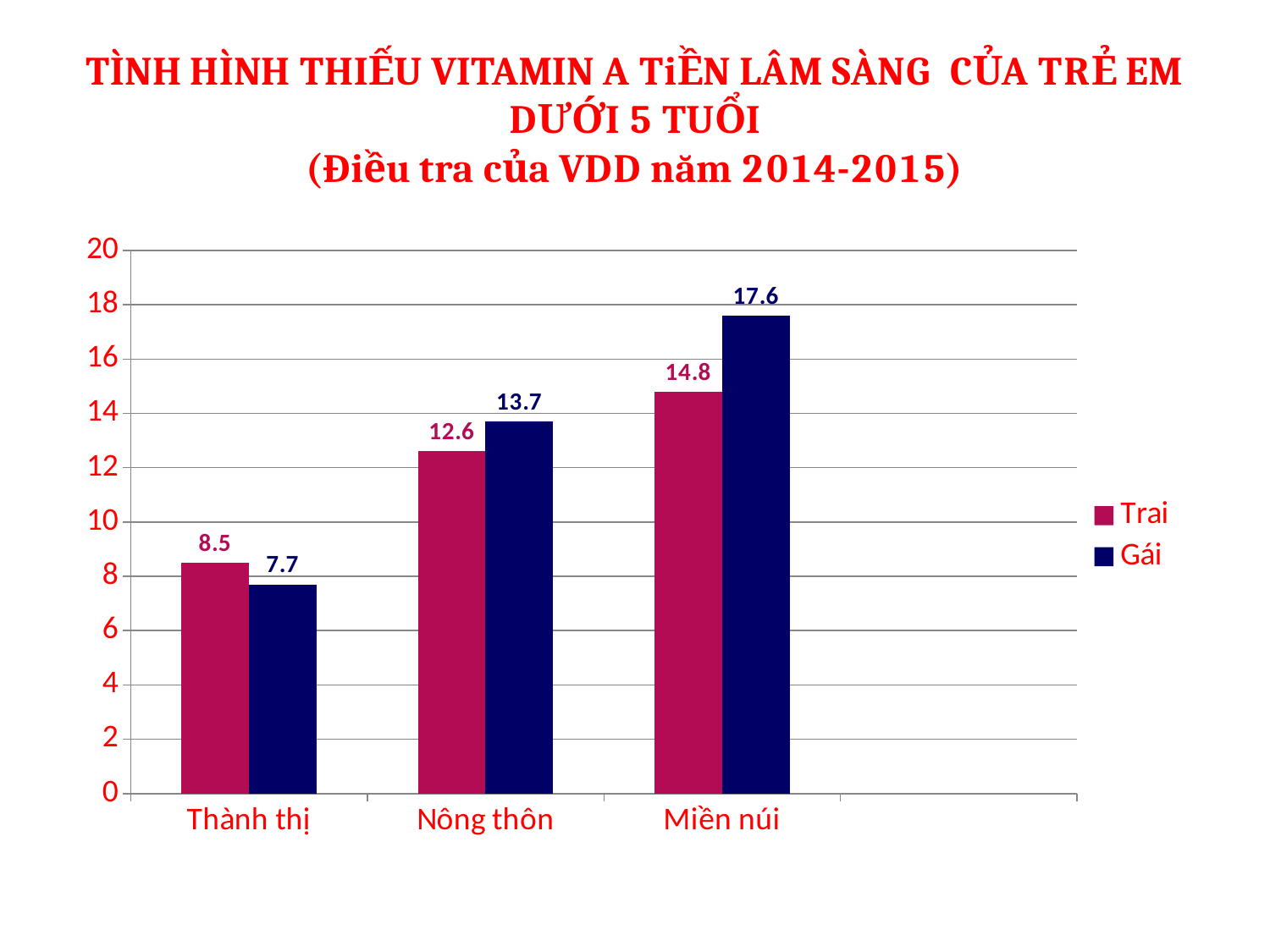

# TÌNH HÌNH THIẾU VITAMIN A TiỀN LÂM SÀNG  CỦA TRẺ EM DƯỚI 5 TUỔI (Điều tra của VDD năm 2014-2015)

[unsupported chart]